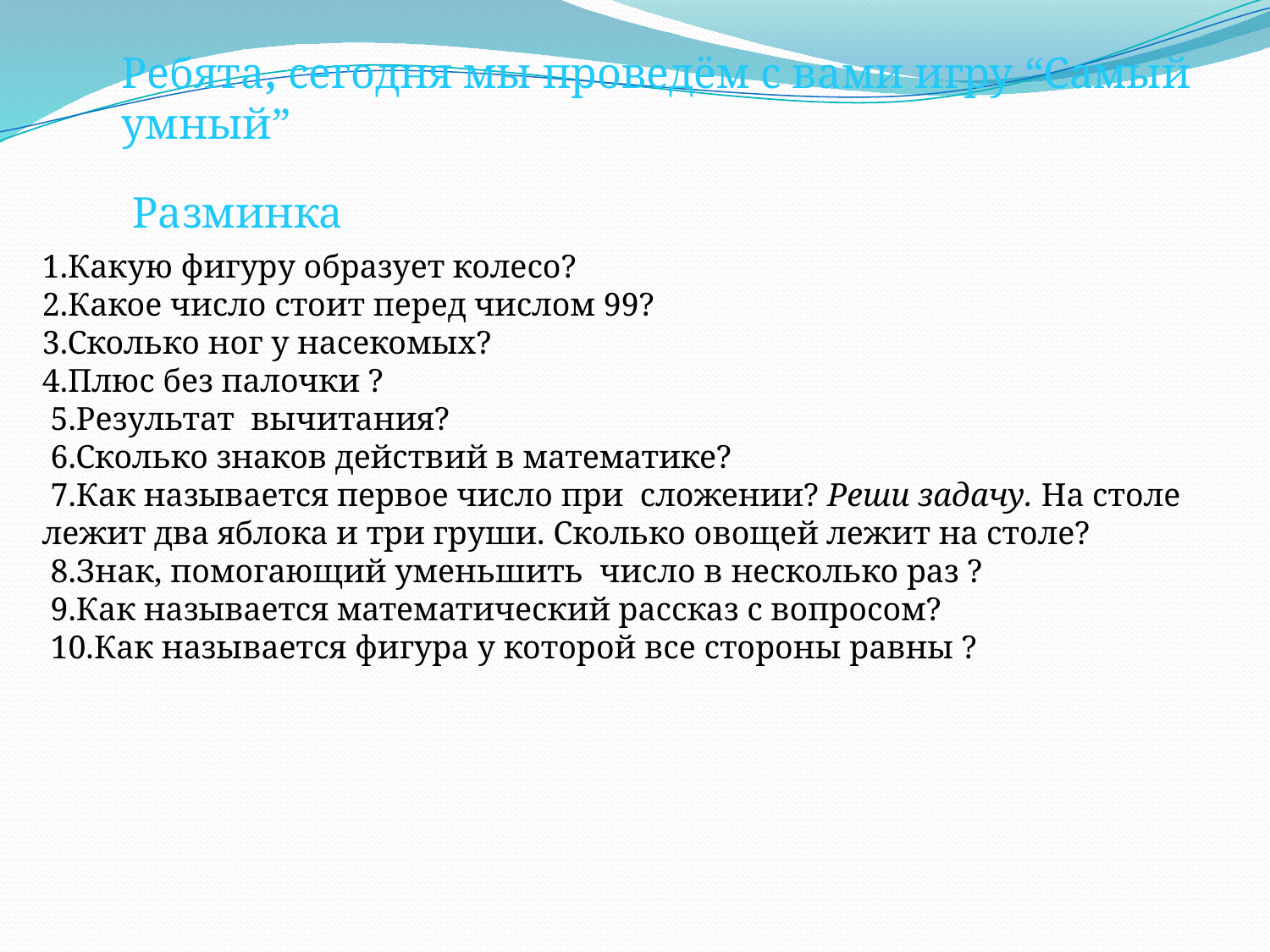

Ребята, сегодня мы проведём с вами игру “Самый умный”

 Разминка

1.Какую фигуру образует колесо?
2.Какое число стоит перед числом 99?
3.Сколько ног у насекомых?
4.Плюс без палочки ?
 5.Результат  вычитания?
 6.Сколько знаков действий в математике?
 7.Как называется первое число при  сложении? Реши задачу. На столе лежит два яблока и три груши. Сколько овощей лежит на столе?
 8.Знак, помогающий уменьшить  число в несколько раз ?
 9.Как называется математический рассказ с вопросом?
 10.Как называется фигура у которой все стороны равны ?